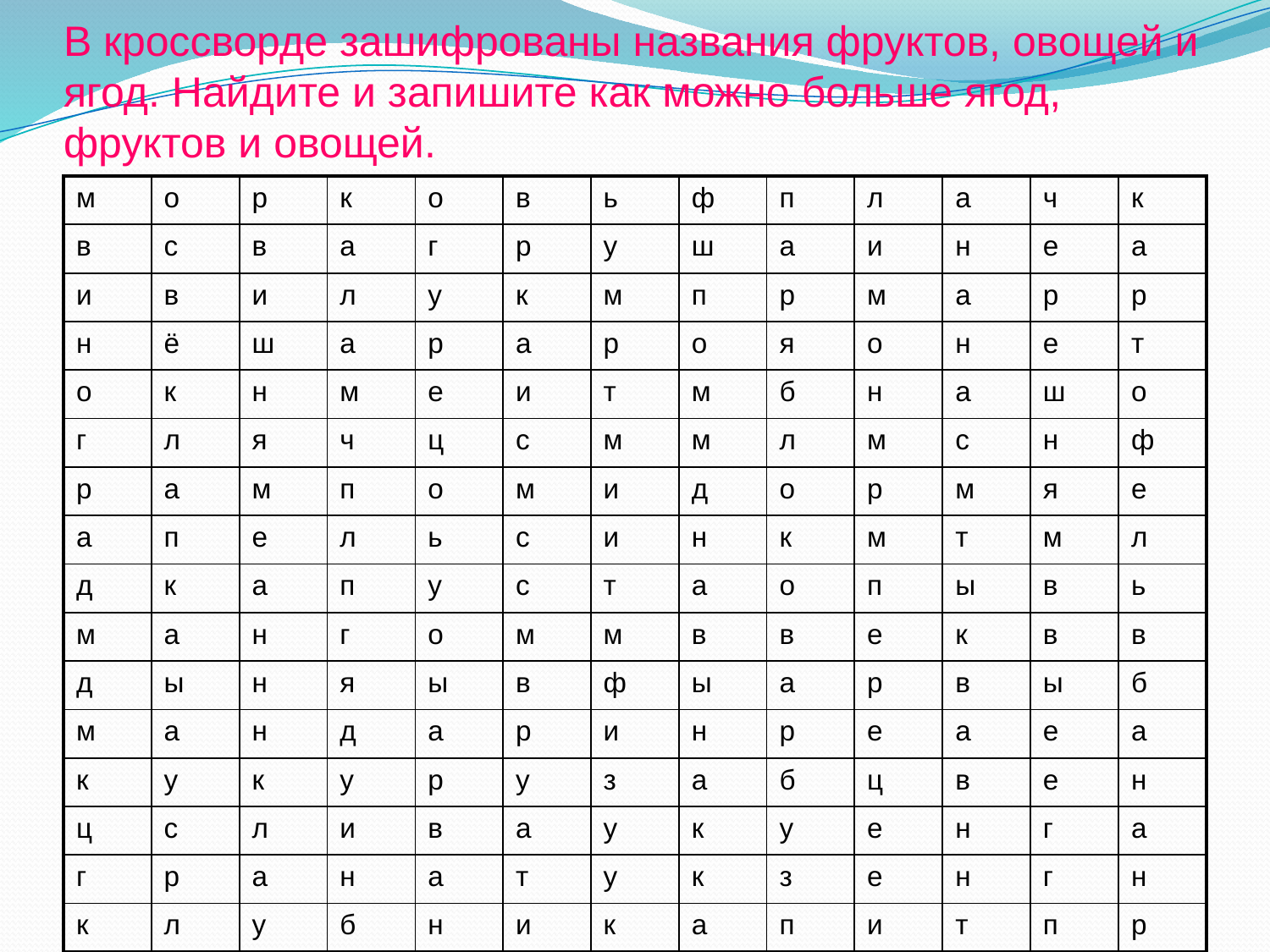

# В кроссворде зашифрованы названия фруктов, овощей и ягод. Найдите и запишите как можно больше ягод, фруктов и овощей.
| м | о | р | к | о | в | ь | ф | п | л | а | ч | к |
| --- | --- | --- | --- | --- | --- | --- | --- | --- | --- | --- | --- | --- |
| в | с | в | а | г | р | у | ш | а | и | н | е | а |
| и | в | и | л | у | к | м | п | р | м | а | р | р |
| н | ё | ш | а | р | а | р | о | я | о | н | е | т |
| о | к | н | м | е | и | т | м | б | н | а | ш | о |
| г | л | я | ч | ц | с | м | м | л | м | с | н | ф |
| р | а | м | п | о | м | и | д | о | р | м | я | е |
| а | п | е | л | ь | с | и | н | к | м | т | м | л |
| д | к | а | п | у | с | т | а | о | п | ы | в | ь |
| м | а | н | г | о | м | м | в | в | е | к | в | в |
| д | ы | н | я | ы | в | ф | ы | а | р | в | ы | б |
| м | а | н | д | а | р | и | н | р | е | а | е | а |
| к | у | к | у | р | у | з | а | б | ц | в | е | н |
| ц | с | л | и | в | а | у | к | у | е | н | г | а |
| г | р | а | н | а | т | у | к | з | е | н | г | н |
| к | л | у | б | н | и | к | а | п | и | т | п | р |